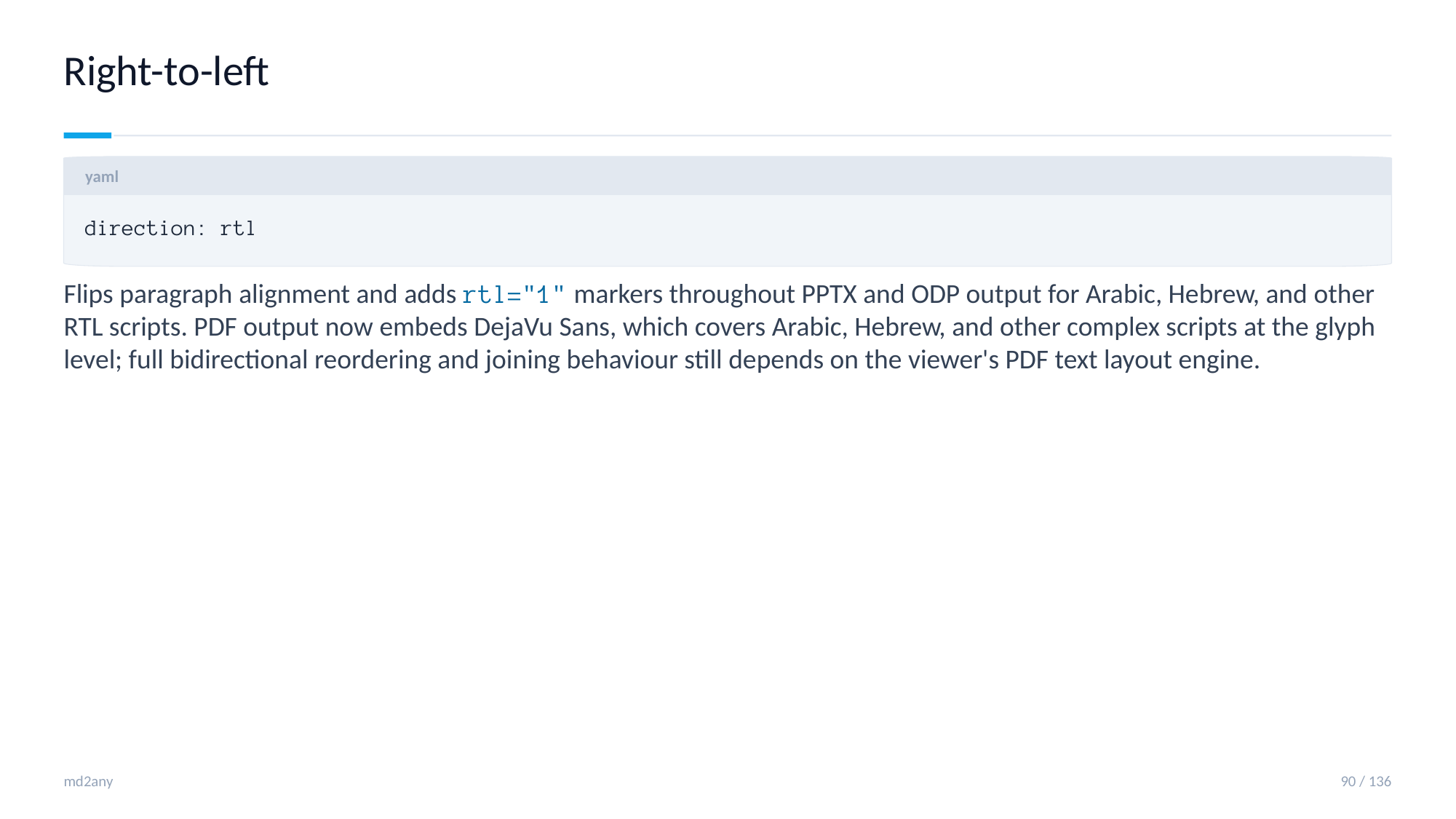

Right-to-left

yaml
direction: rtl
Flips paragraph alignment and adds rtl="1" markers throughout PPTX and ODP output for Arabic, Hebrew, and other RTL scripts. PDF output now embeds DejaVu Sans, which covers Arabic, Hebrew, and other complex scripts at the glyph level; full bidirectional reordering and joining behaviour still depends on the viewer's PDF text layout engine.
md2any
90 / 136